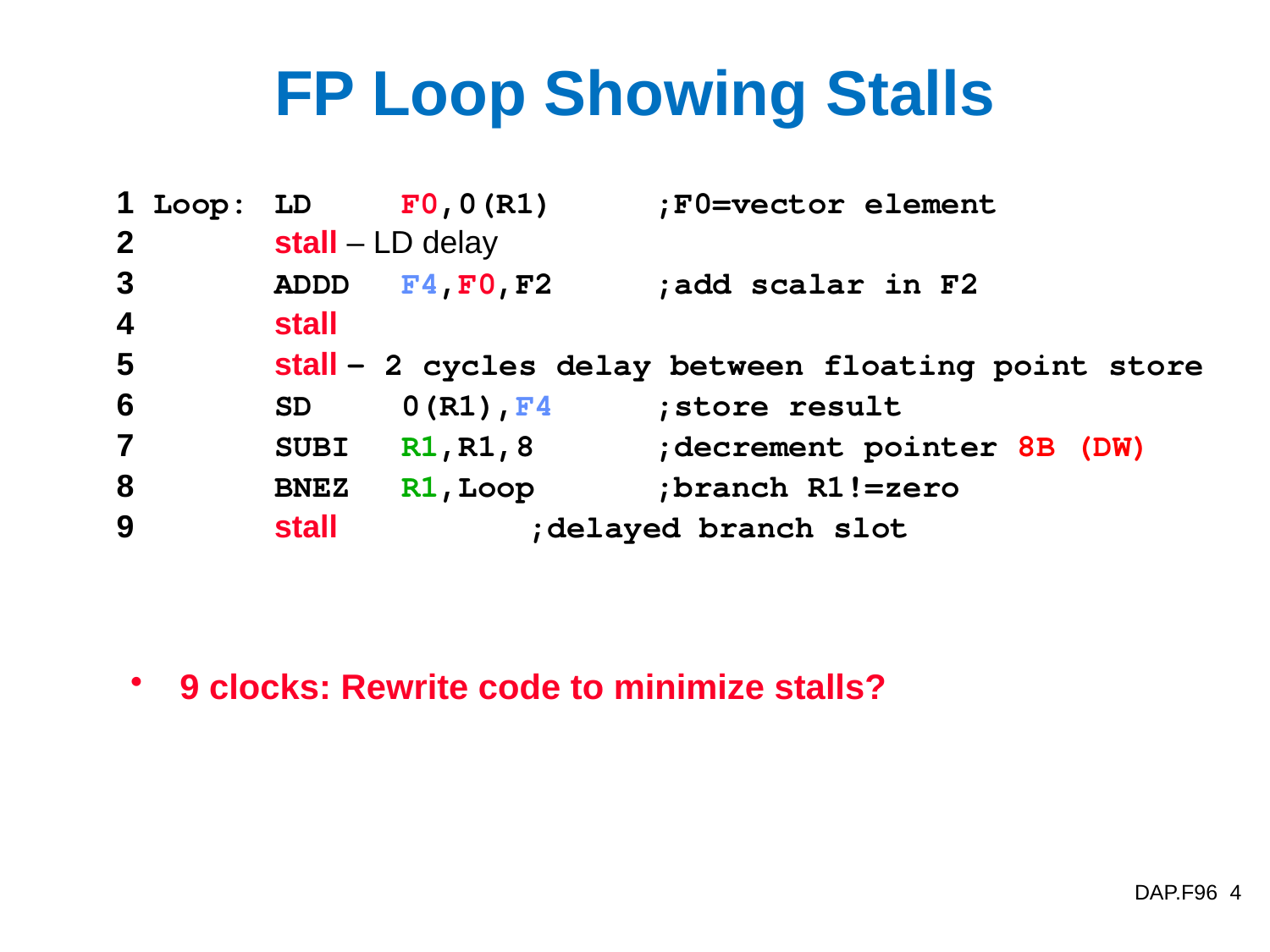

# FP Loop Showing Stalls
 1 Loop:	LD	F0,0(R1)	;F0=vector element
 2		stall – LD delay
 3		ADDD	F4,F0,F2	;add scalar in F2
 4		stall
 5		stall - 2 cycles delay between floating point store
 6 	SD	0(R1),F4	;store result
 7 	SUBI	R1,R1,8	;decrement pointer 8B (DW)
 8  	BNEZ	R1,Loop	;branch R1!=zero
 9  	stall		;delayed branch slot

 9 clocks: Rewrite code to minimize stalls?